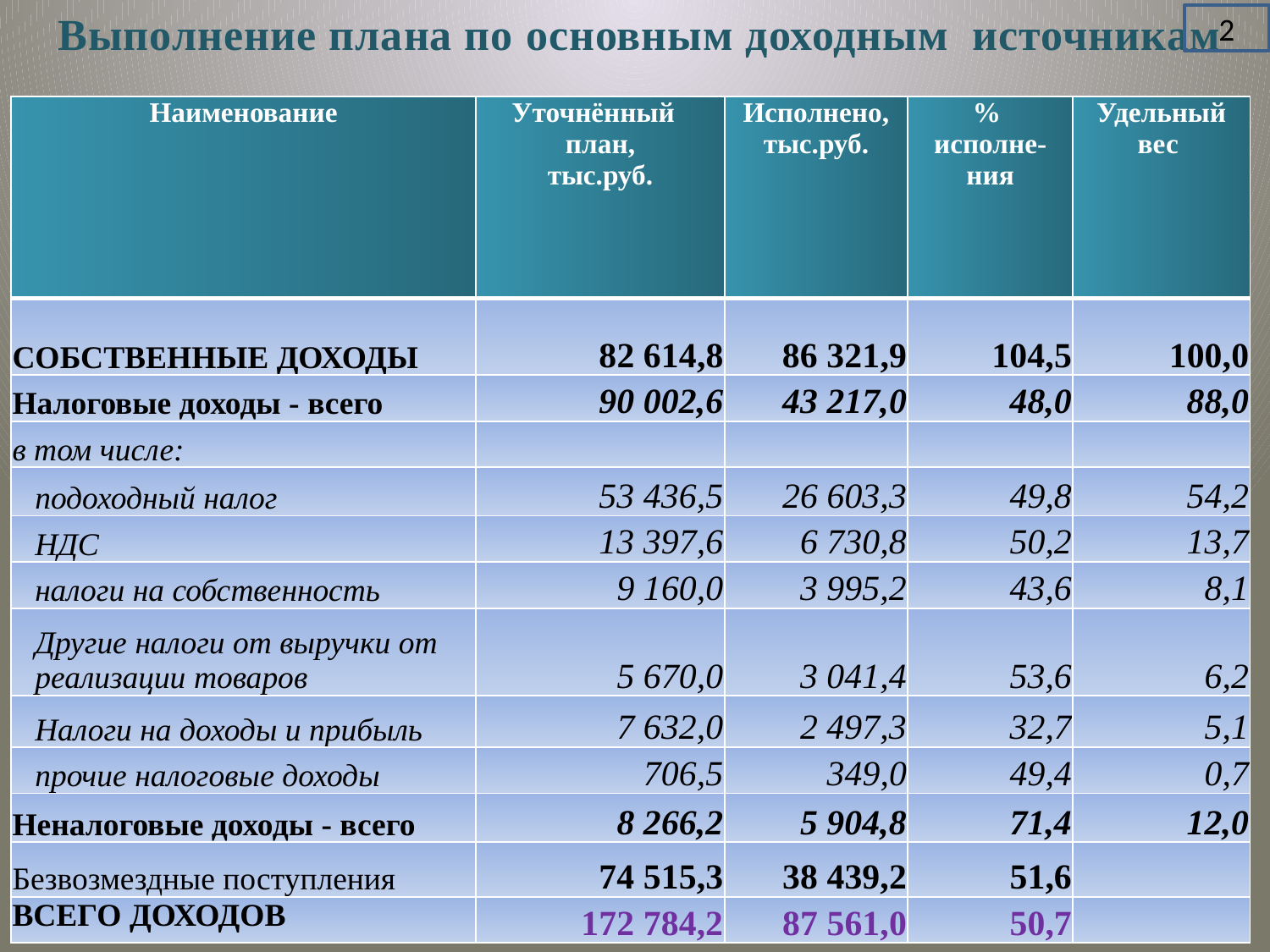

# Выполнение плана по основным доходным  источникам
2
| Наименование | Уточнённый план, тыс.руб. | Исполнено, тыс.руб. | % исполне- ния | Удельный вес |
| --- | --- | --- | --- | --- |
| СОБСТВЕННЫЕ ДОХОДЫ | 82 614,8 | 86 321,9 | 104,5 | 100,0 |
| Налоговые доходы - всего | 90 002,6 | 43 217,0 | 48,0 | 88,0 |
| в том числе: |  |  |  |  |
| подоходный налог | 53 436,5 | 26 603,3 | 49,8 | 54,2 |
| НДС | 13 397,6 | 6 730,8 | 50,2 | 13,7 |
| налоги на собственность | 9 160,0 | 3 995,2 | 43,6 | 8,1 |
| Другие налоги от выручки от реализации товаров | 5 670,0 | 3 041,4 | 53,6 | 6,2 |
| Налоги на доходы и прибыль | 7 632,0 | 2 497,3 | 32,7 | 5,1 |
| прочие налоговые доходы | 706,5 | 349,0 | 49,4 | 0,7 |
| Неналоговые доходы - всего | 8 266,2 | 5 904,8 | 71,4 | 12,0 |
| Безвозмездные поступления | 74 515,3 | 38 439,2 | 51,6 |  |
| ВСЕГО ДОХОДОВ | 172 784,2 | 87 561,0 | 50,7 |  |